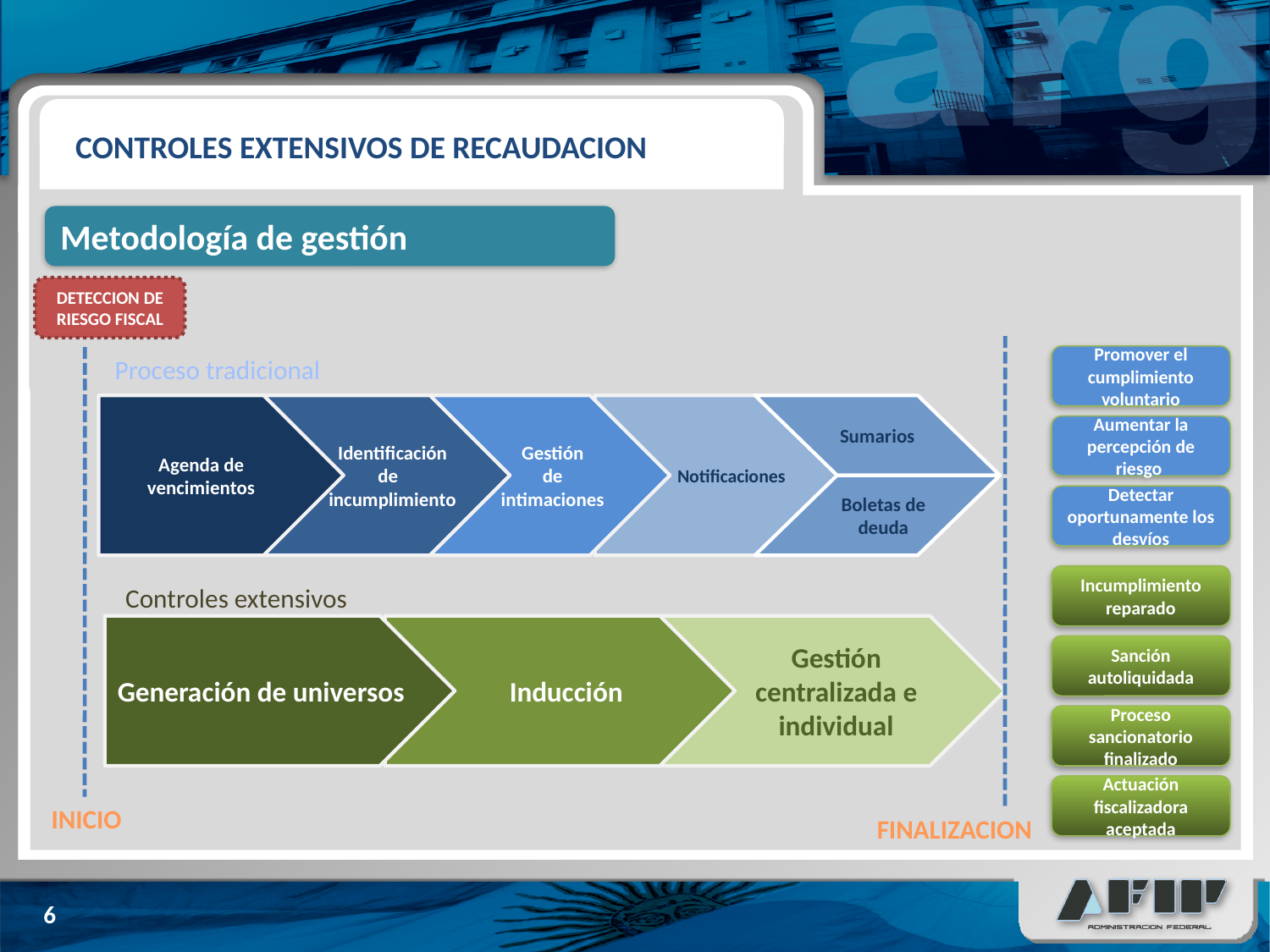

CONTROLES EXTENSIVOS DE RECAUDACION
Metodología de gestión
DETECCION DE RIESGO FISCAL
Promover el cumplimiento voluntario
Proceso tradicional
Identificación
de   incumplimiento
Gestión
 de
intimaciones
    Notificaciones
Sumarios
Agenda de vencimientos
Aumentar la percepción de riesgo
Boletas de deuda
Detectar oportunamente los desvíos
Incumplimiento reparado
Controles extensivos
Generación de universos
Inducción
Gestión centralizada e individual
Sanción autoliquidada
Proceso sancionatorio finalizado
Actuación fiscalizadora aceptada
INICIO
FINALIZACION
6